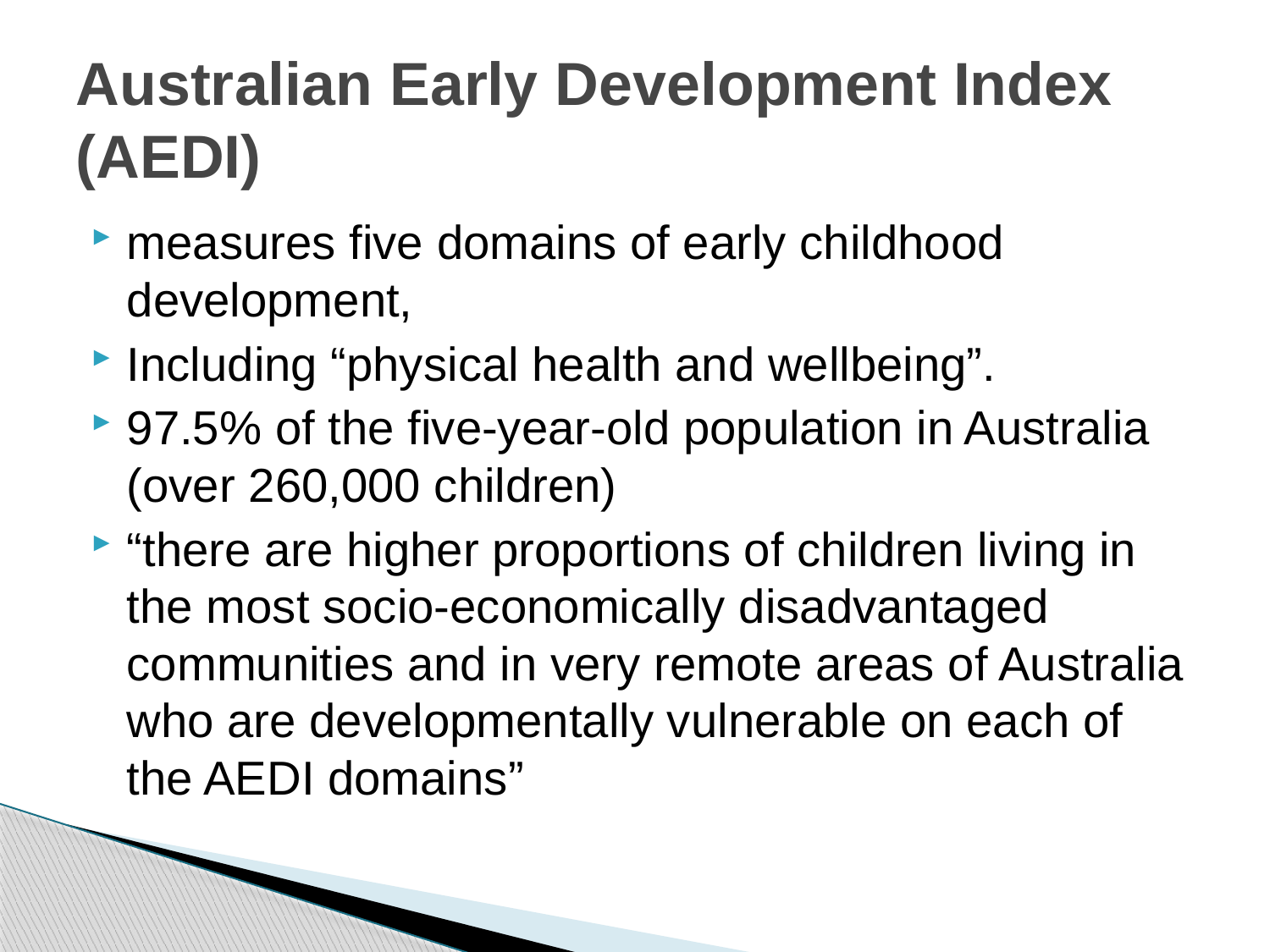

# Australian Early Development Index (AEDI)
measures five domains of early childhood development,
Including “physical health and wellbeing”.
97.5% of the five-year-old population in Australia (over 260,000 children)
“there are higher proportions of children living in the most socio-economically disadvantaged communities and in very remote areas of Australia who are developmentally vulnerable on each of the AEDI domains”